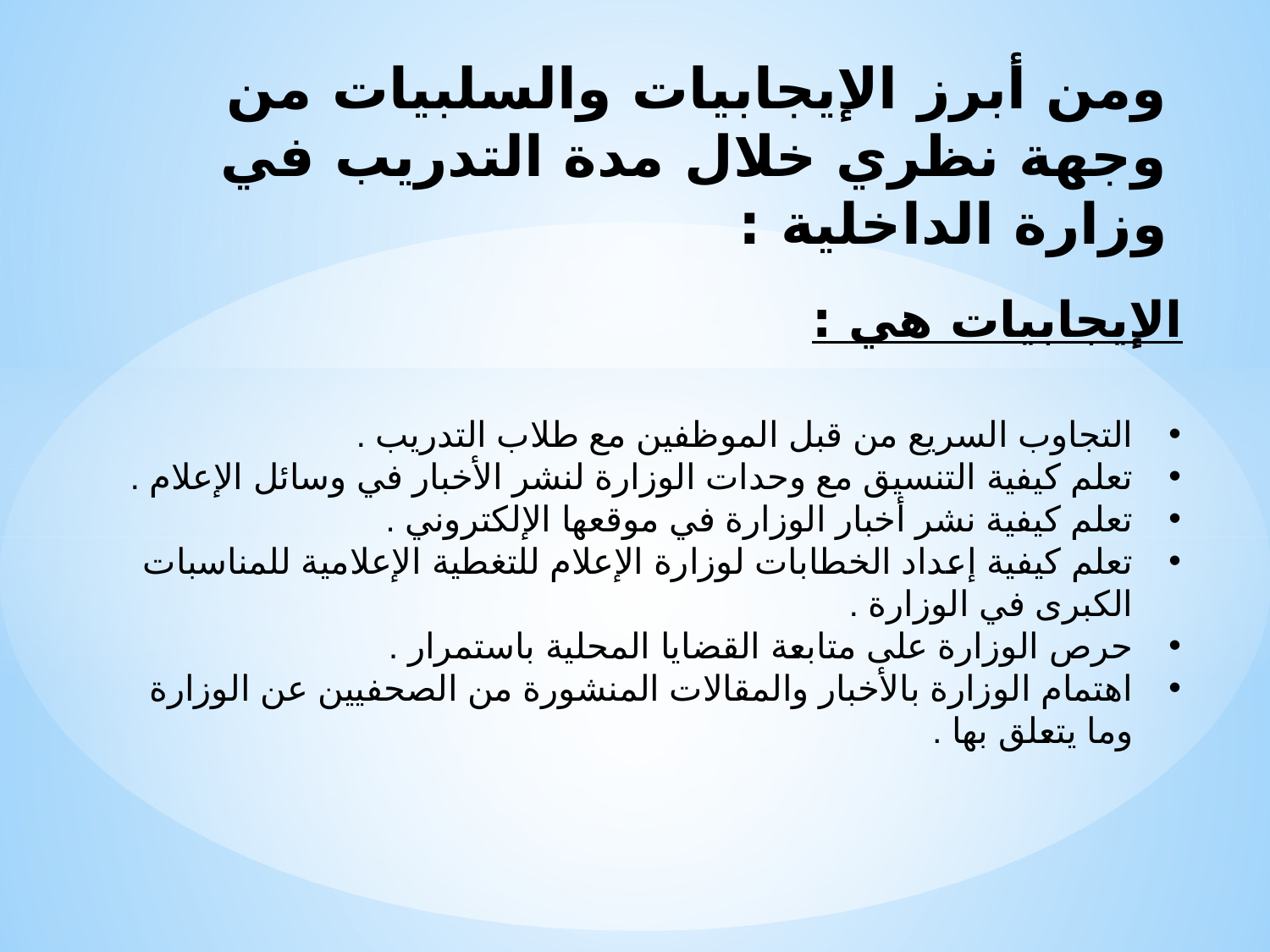

ومن أبرز الإيجابيات والسلبيات من وجهة نظري خلال مدة التدريب في وزارة الداخلية :
الإيجابيات هي :
التجاوب السريع من قبل الموظفين مع طلاب التدريب .
تعلم كيفية التنسيق مع وحدات الوزارة لنشر الأخبار في وسائل الإعلام .
تعلم كيفية نشر أخبار الوزارة في موقعها الإلكتروني .
تعلم كيفية إعداد الخطابات لوزارة الإعلام للتغطية الإعلامية للمناسبات الكبرى في الوزارة .
حرص الوزارة على متابعة القضايا المحلية باستمرار .
اهتمام الوزارة بالأخبار والمقالات المنشورة من الصحفيين عن الوزارة وما يتعلق بها .